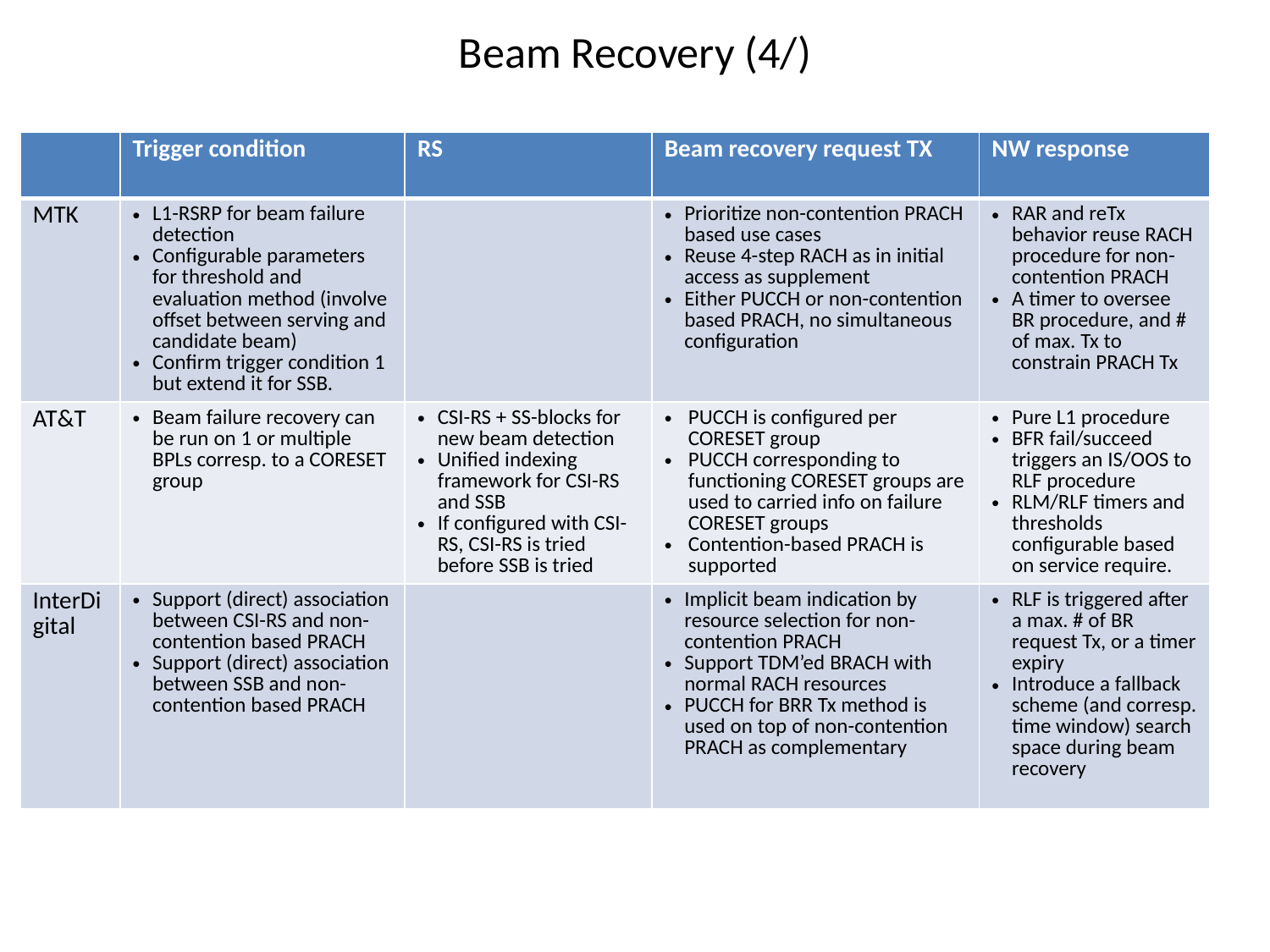

# Beam Recovery (4/)
|  | Trigger condition | RS | Beam recovery request TX | NW response |
| --- | --- | --- | --- | --- |
| MTK | L1-RSRP for beam failure detection Configurable parameters for threshold and evaluation method (involve offset between serving and candidate beam) Confirm trigger condition 1 but extend it for SSB. |  | Prioritize non-contention PRACH based use cases Reuse 4-step RACH as in initial access as supplement Either PUCCH or non-contention based PRACH, no simultaneous configuration | RAR and reTx behavior reuse RACH procedure for non-contention PRACH A timer to oversee BR procedure, and # of max. Tx to constrain PRACH Tx |
| AT&T | Beam failure recovery can be run on 1 or multiple BPLs corresp. to a CORESET group | CSI-RS + SS-blocks for new beam detection Unified indexing framework for CSI-RS and SSB If configured with CSI-RS, CSI-RS is tried before SSB is tried | PUCCH is configured per CORESET group PUCCH corresponding to functioning CORESET groups are used to carried info on failure CORESET groups Contention-based PRACH is supported | Pure L1 procedure BFR fail/succeed triggers an IS/OOS to RLF procedure RLM/RLF timers and thresholds configurable based on service require. |
| InterDigital | Support (direct) association between CSI-RS and non-contention based PRACH Support (direct) association between SSB and non-contention based PRACH |  | Implicit beam indication by resource selection for non-contention PRACH Support TDM’ed BRACH with normal RACH resources PUCCH for BRR Tx method is used on top of non-contention PRACH as complementary | RLF is triggered after a max. # of BR request Tx, or a timer expiry Introduce a fallback scheme (and corresp. time window) search space during beam recovery |